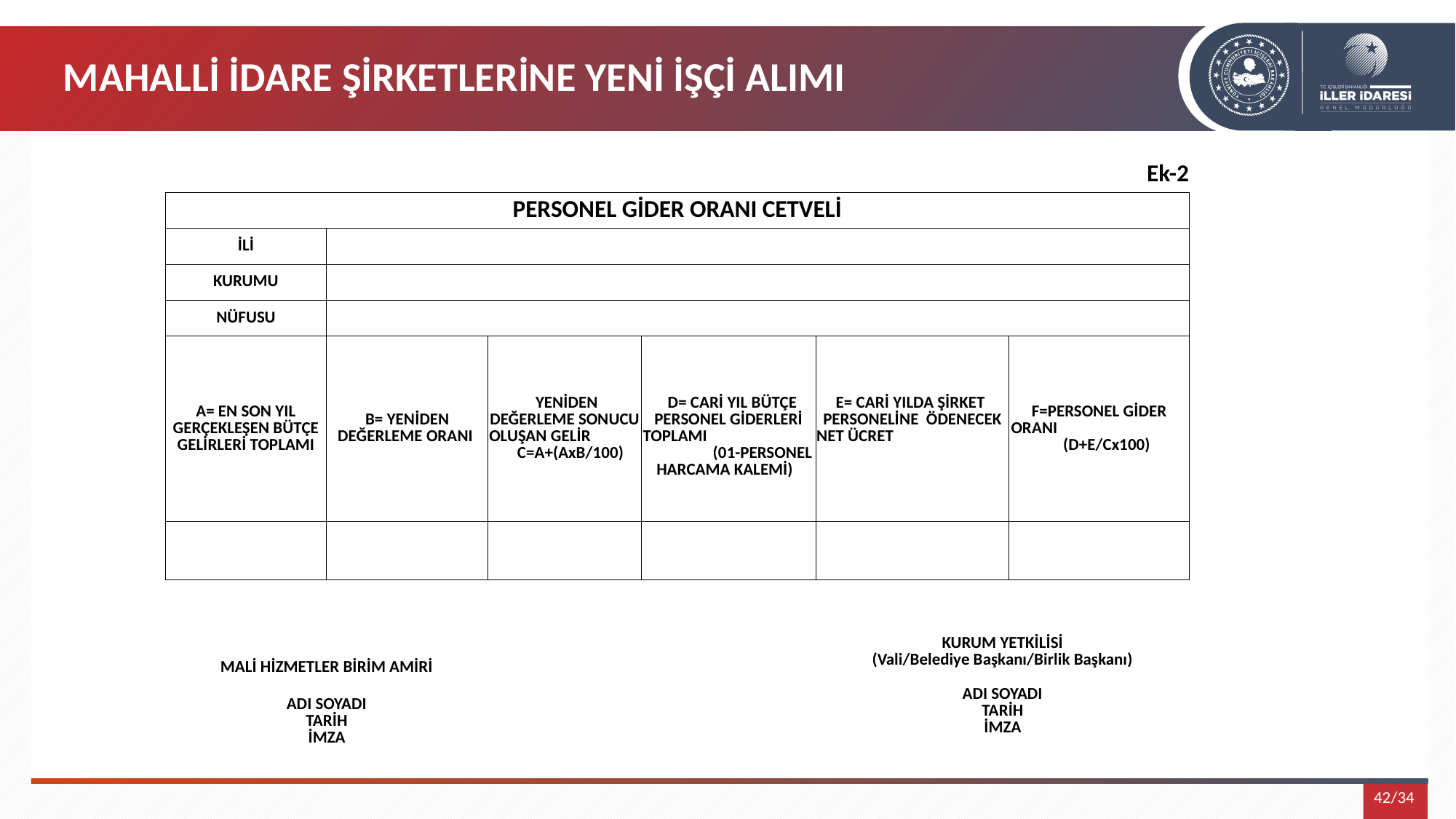

MAHALLİ İDARE ŞİRKETLERİNE YENİ İŞÇİ ALIMI
|  |  |  |  | Ek-2 |  |  |  |  |
| --- | --- | --- | --- | --- | --- | --- | --- | --- |
| PERSONEL GİDER ORANI CETVELİ |  |  |  |  |  |  |  |  |
| İLİ |  |  |  |  |  |  |  |  |
| KURUMU |  |  |  |  |  |  |  |  |
| NÜFUSU |  |  |  |  |  |  |  |  |
| A= EN SON YIL GERÇEKLEŞEN BÜTÇE GELİRLERİ TOPLAMI | B= YENİDEN DEĞERLEME ORANI | YENİDEN DEĞERLEME SONUCU OLUŞAN GELİR C=A+(AxB/100) | D= CARİ YIL BÜTÇE PERSONEL GİDERLERİ TOPLAMI (01-PERSONEL HARCAMA KALEMİ) | E= CARİ YILDA ŞİRKET PERSONELİNE ÖDENECEK NET ÜCRET | F=PERSONEL GİDER ORANI (D+E/Cx100) |  |  |  |
|  |  |  |  |  |  |  |  |  |
|  |  |  |  |  |  |  |  |  |
|  |  |  |  |  |  |  |  |  |
| MALİ HİZMETLER BİRİM AMİRİ |  |  |  | KURUM YETKİLİSİ (Vali/Belediye Başkanı/Birlik Başkanı) |  |  |  |  |
| ADI SOYADI TARİH İMZA |  |  |  | ADI SOYADI TARİH İMZA |  |  |  |  |